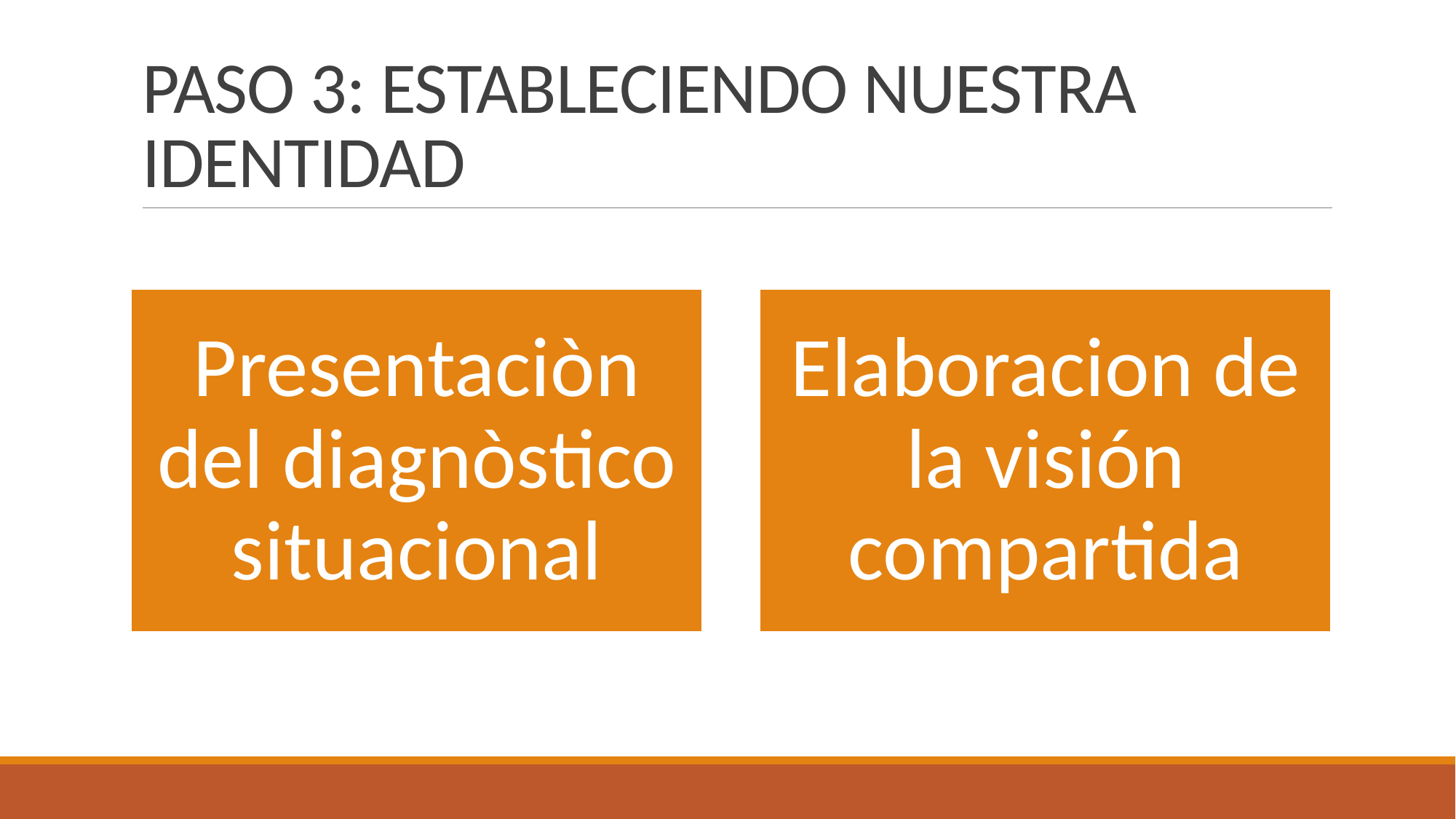

# PASO 3: ESTABLECIENDO NUESTRA IDENTIDAD
Presentaciòn del diagnòstico situacional
Elaboracion de la visión compartida